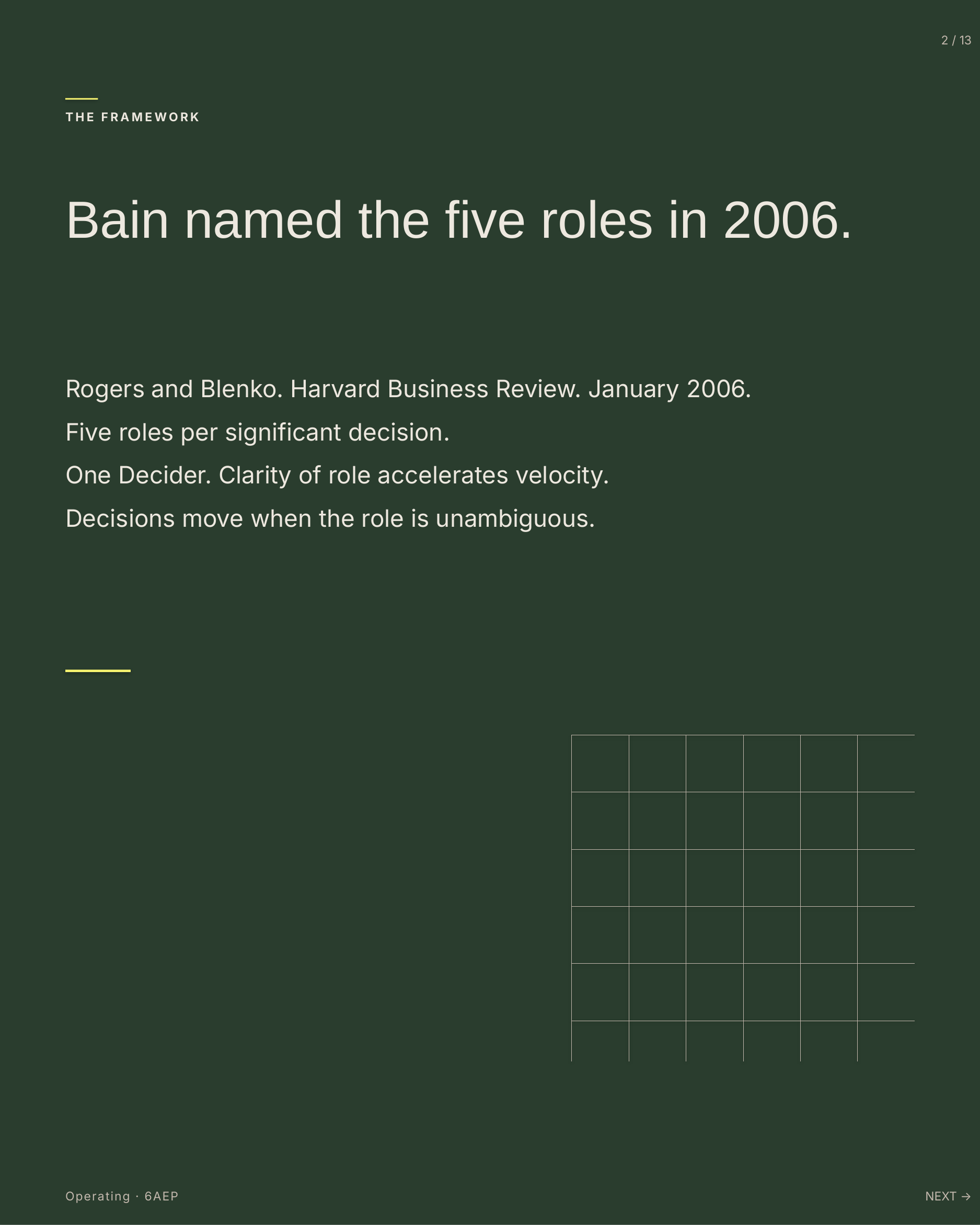

2 / 13

THE FRAMEWORK
Bain named the five roles in 2006.
Rogers and Blenko. Harvard Business Review. January 2006.
Five roles per significant decision.
One Decider. Clarity of role accelerates velocity.
Decisions move when the role is unambiguous.

Operating · 6AEP
NEXT →